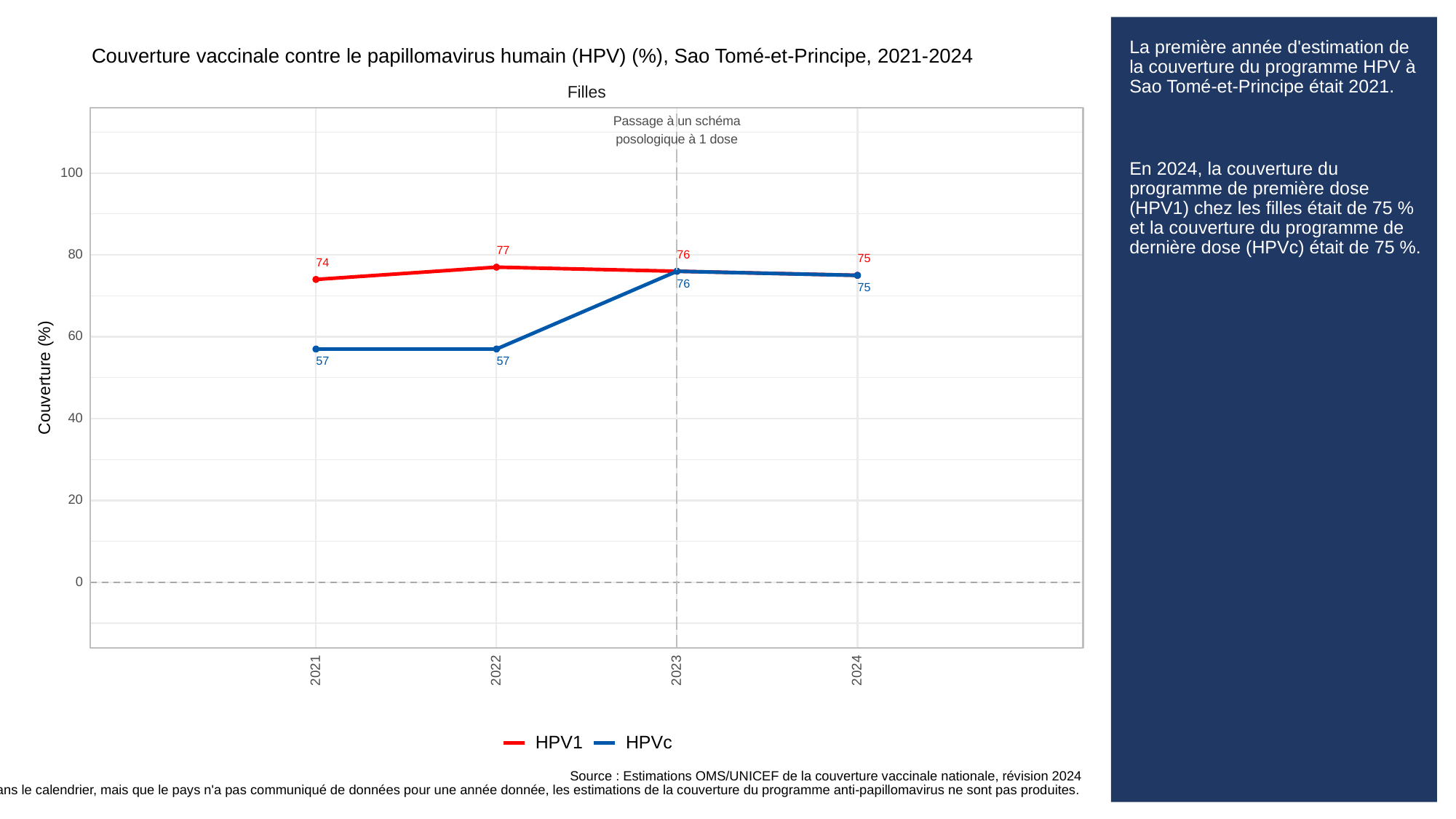

# La première année d'estimation de la couverture du programme HPV à Sao Tomé-et-Principe était 2021.

En 2024, la couverture du programme de première dose (HPV1) chez les filles était de 75 % et la couverture du programme de dernière dose (HPVc) était de 75 %.

Couverture vaccinale contre le papillomavirus humain (HPV) (%), Sao Tomé-et-Principe, 2021-2024
Filles

Passage à un schéma

posologique à 1 dose
100

77
80
76

75
74

76
75

60

57
57
Couverture (%)

40

20

0

2023
2021
2022
2024
HPVc
HPV1

Source : Estimations OMS/UNICEF de la couverture vaccinale nationale, révision 2024
Pour certains pays, si le vaccin anti-papillomavirus figure dans le calendrier, mais que le pays n'a pas communiqué de données pour une année donnée, les estimations de la couverture du programme anti-papillomavirus ne sont pas produites.